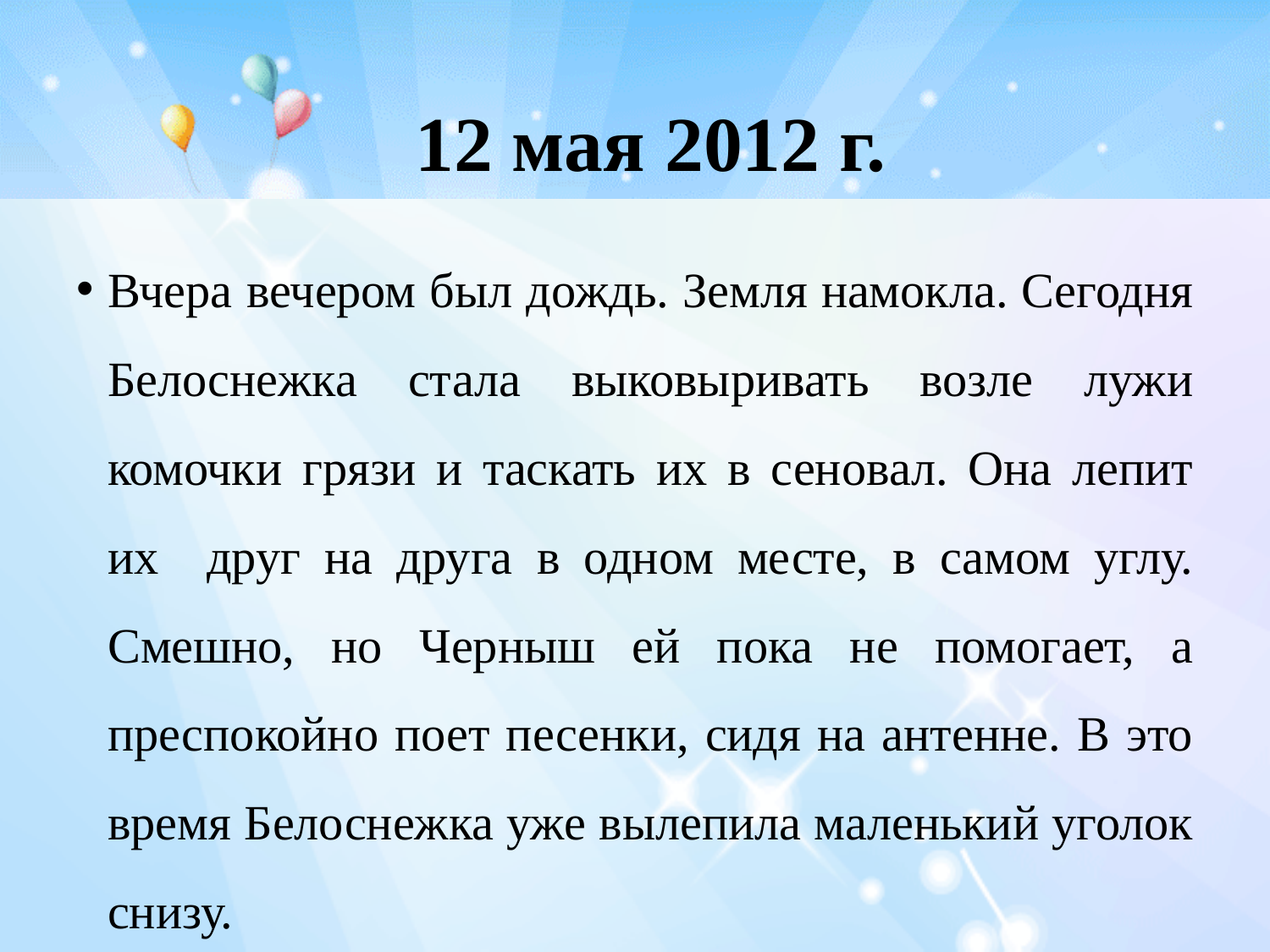

# 12 мая 2012 г.
Вчера вечером был дождь. Земля намокла. Сегодня Белоснежка стала выковыривать возле лужи комочки грязи и таскать их в сеновал. Она лепит их  друг на друга в одном месте, в самом углу. Смешно, но Черныш ей пока не помогает, а преспокойно поет песенки, сидя на антенне. В это время Белоснежка уже вылепила маленький уголок снизу.